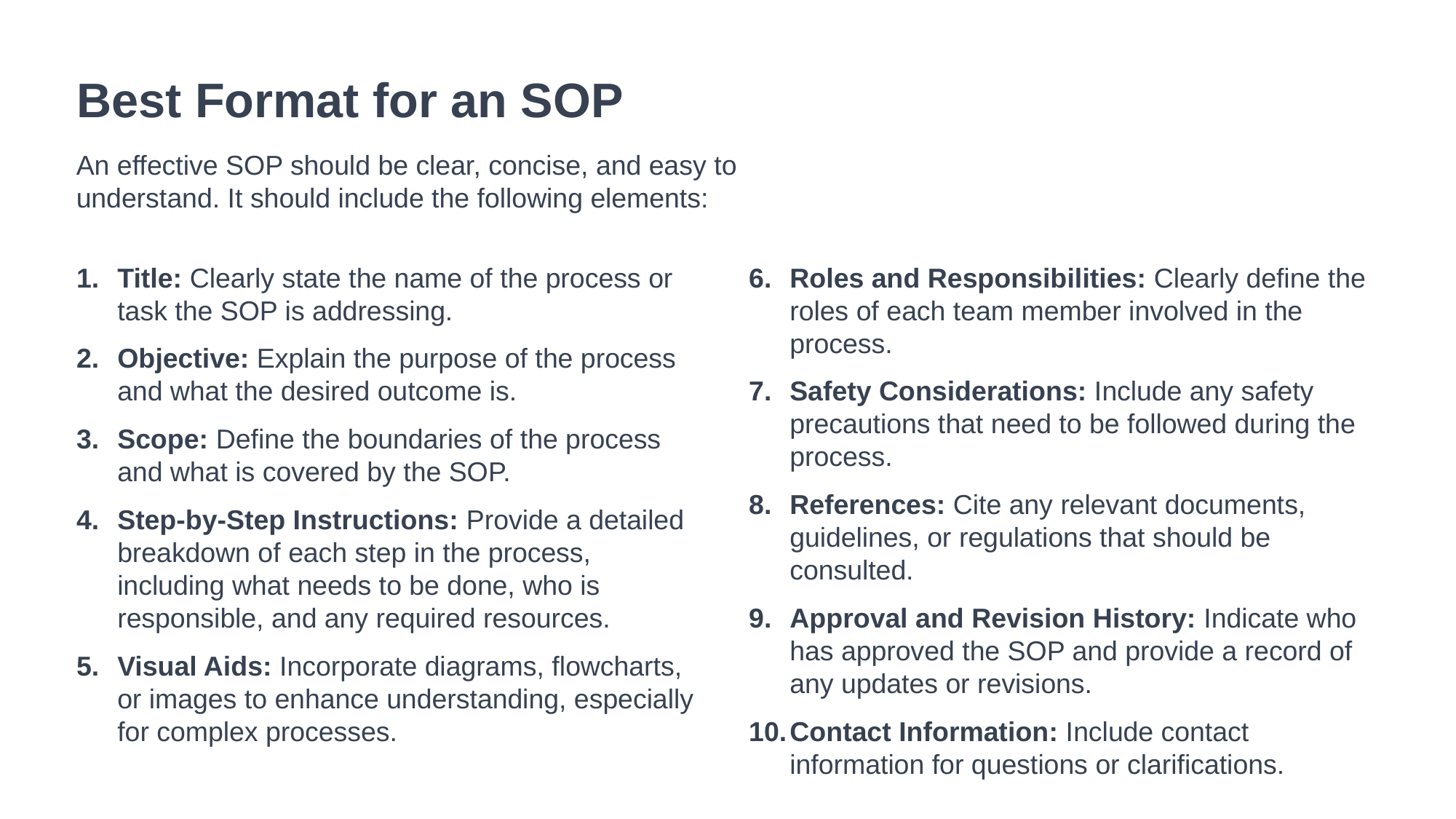

# Best Format for an SOP
An effective SOP should be clear, concise, and easy to understand. It should include the following elements:
Title: Clearly state the name of the process or task the SOP is addressing.
Objective: Explain the purpose of the process and what the desired outcome is.
Scope: Define the boundaries of the process and what is covered by the SOP.
Step-by-Step Instructions: Provide a detailed breakdown of each step in the process, including what needs to be done, who is responsible, and any required resources.
Visual Aids: Incorporate diagrams, flowcharts, or images to enhance understanding, especially for complex processes.

Roles and Responsibilities: Clearly define the roles of each team member involved in the process.
Safety Considerations: Include any safety precautions that need to be followed during the process.
References: Cite any relevant documents, guidelines, or regulations that should be consulted.
Approval and Revision History: Indicate who has approved the SOP and provide a record of any updates or revisions.
Contact Information: Include contact information for questions or clarifications.